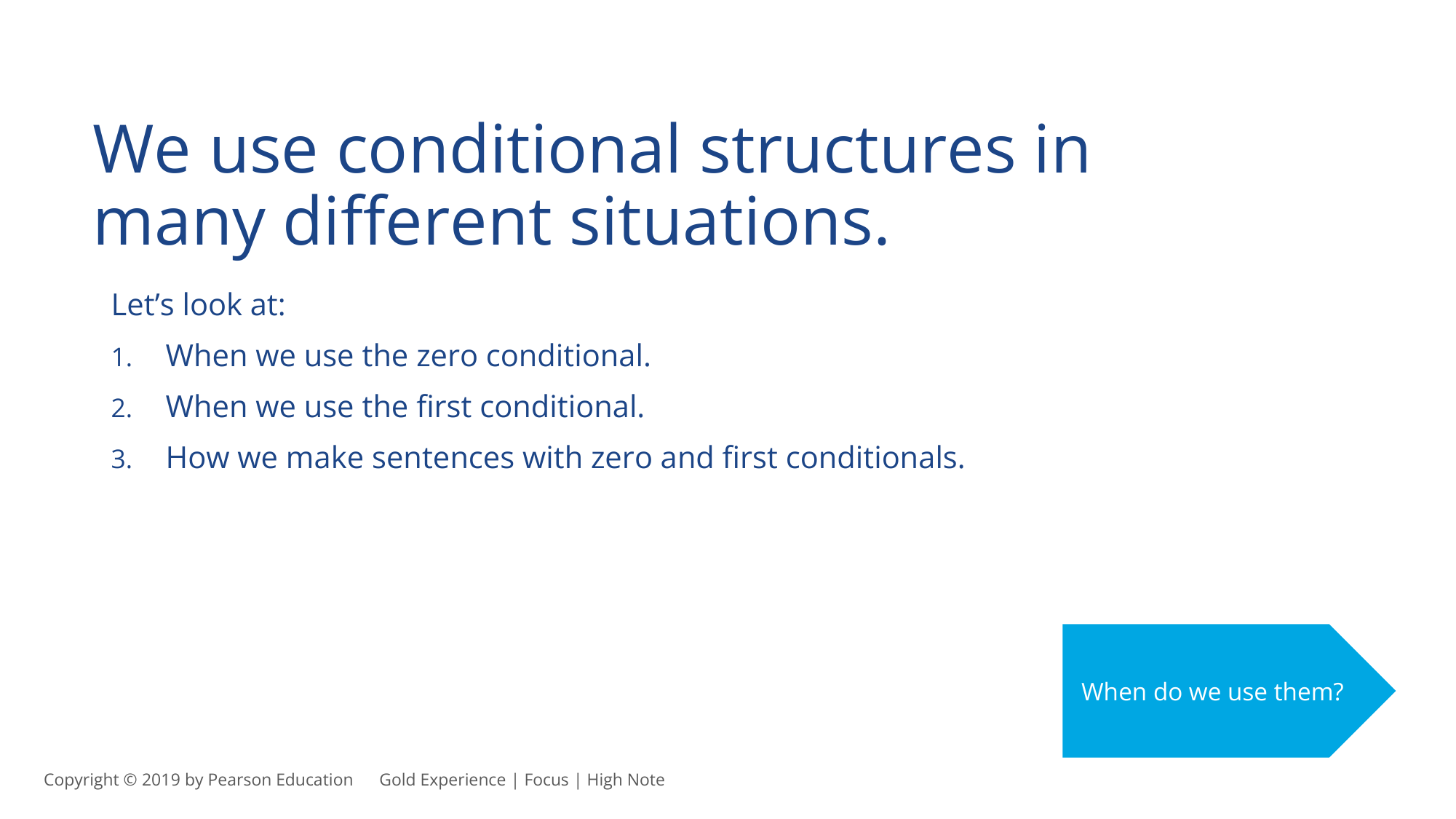

We use conditional structures in many different situations.
Let’s look at:
When we use the zero conditional.
When we use the first conditional.
How we make sentences with zero and first conditionals.
When do we use them?
Copyright © 2019 by Pearson Education      Gold Experience | Focus | High Note